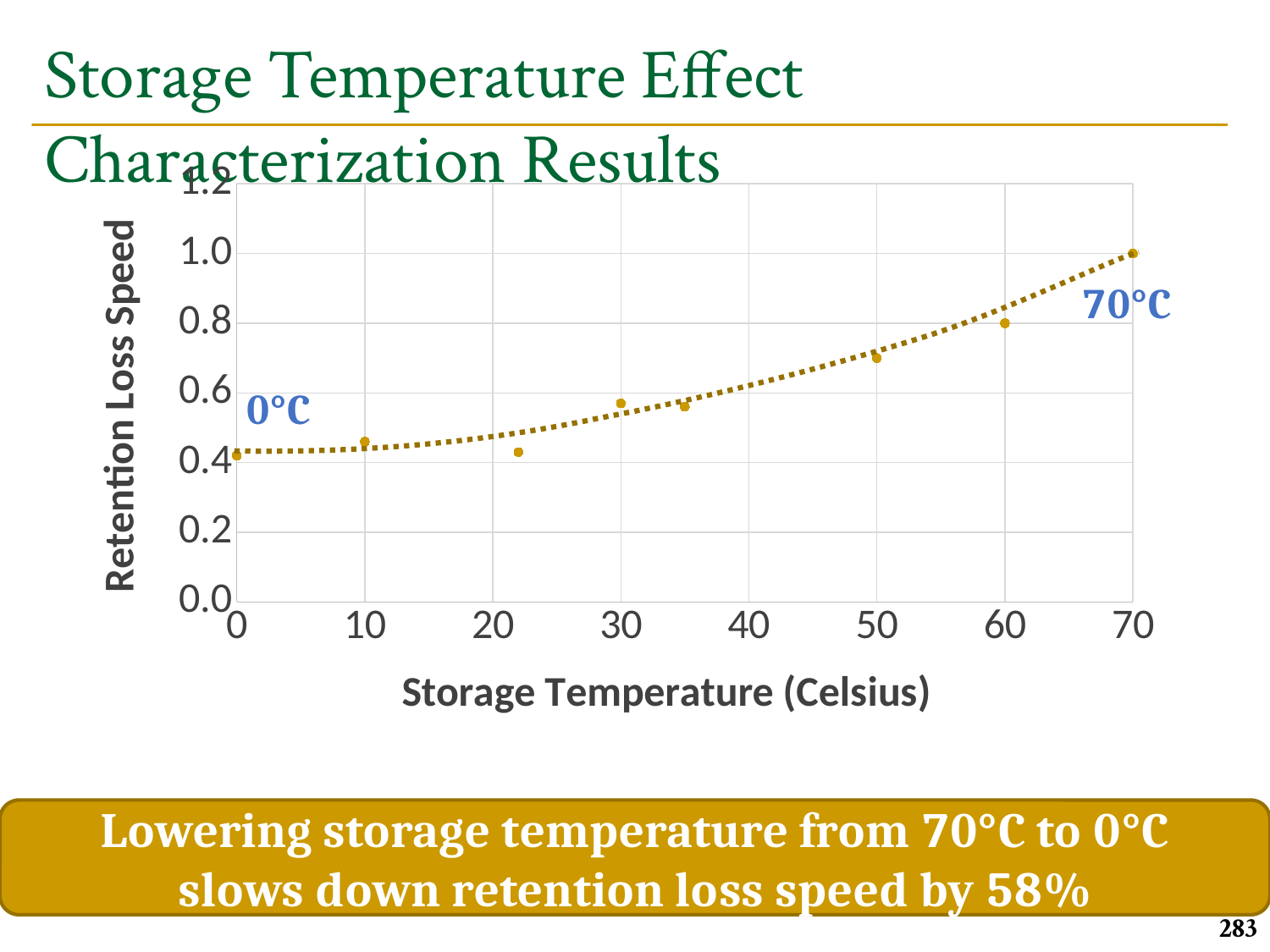

# Storage Temperature Effect Characterization Results

### Chart

| Category | Error rate |
|---|---|
70°C
0°C
Lowering storage temperature from 70°C to 0°C
slows down retention loss speed by 58%
283